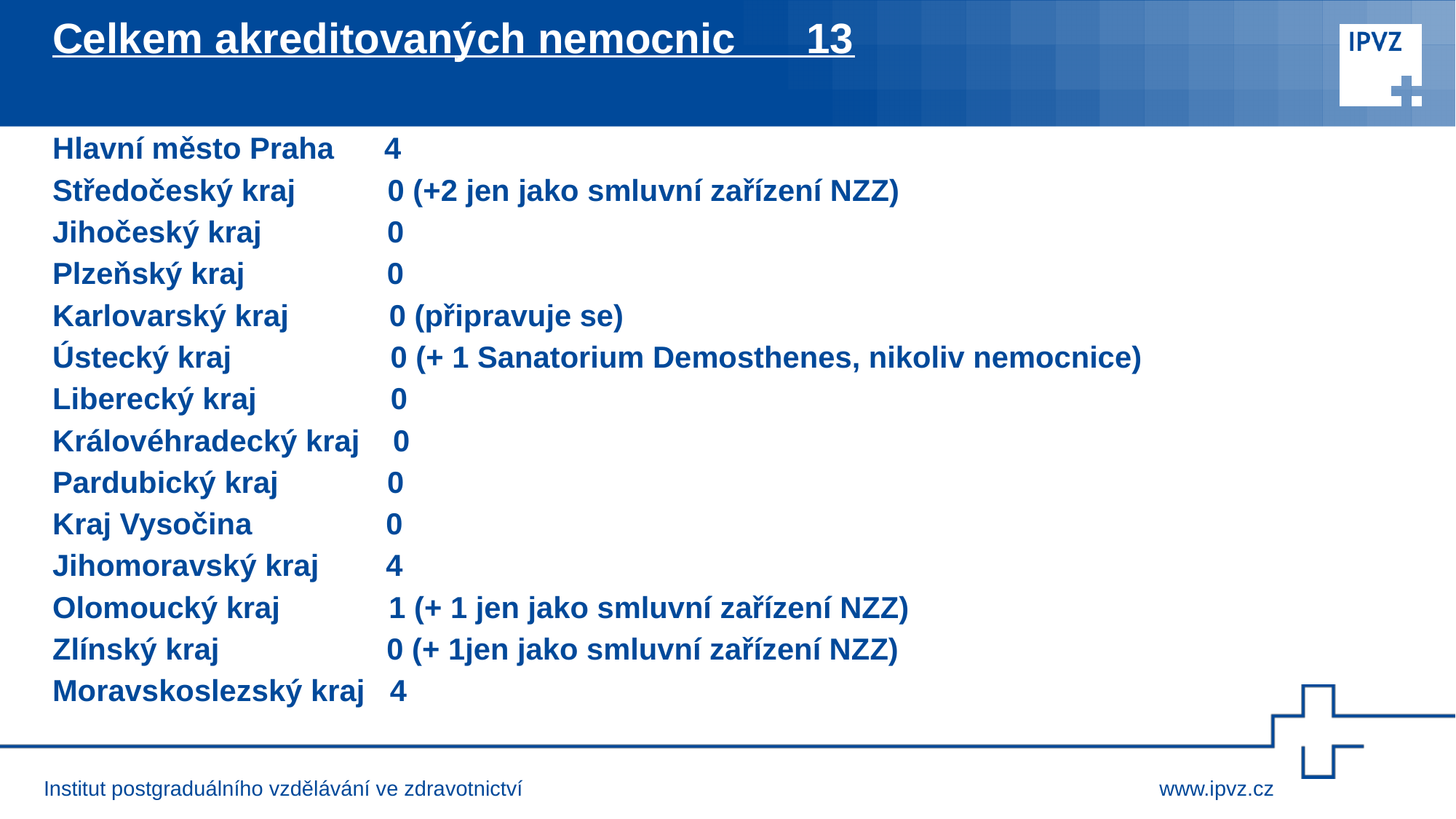

# Celkem akreditovaných nemocnic      13
Hlavní město Praha      4
Středočeský kraj           0 (+2 jen jako smluvní zařízení NZZ)
Jihočeský kraj               0
Plzeňský kraj                 0
Karlovarský kraj            0 (připravuje se)
Ústecký kraj                   0 (+ 1 Sanatorium Demosthenes, nikoliv nemocnice)
Liberecký kraj                0
Královéhradecký kraj    0
Pardubický kraj             0
Kraj Vysočina                0
Jihomoravský kraj        4
Olomoucký kraj             1 (+ 1 jen jako smluvní zařízení NZZ)
Zlínský kraj                    0 (+ 1jen jako smluvní zařízení NZZ)
Moravskoslezský kraj   4